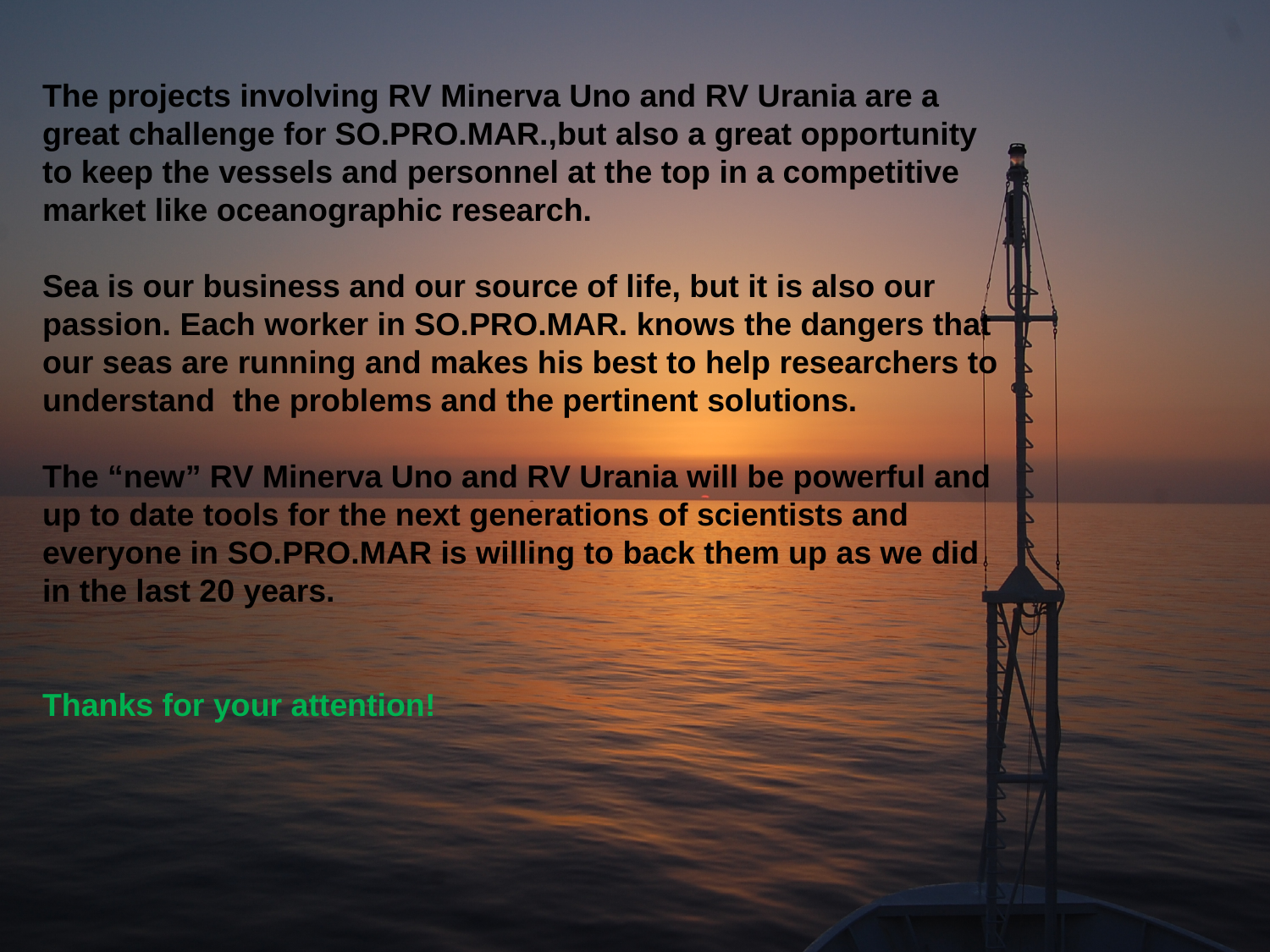

The projects involving RV Minerva Uno and RV Urania are a great challenge for SO.PRO.MAR.,but also a great opportunity to keep the vessels and personnel at the top in a competitive market like oceanographic research.

Sea is our business and our source of life, but it is also our passion. Each worker in SO.PRO.MAR. knows the dangers that our seas are running and makes his best to help researchers to understand  the problems and the pertinent solutions.

The “new” RV Minerva Uno and RV Urania will be powerful and up to date tools for the next generations of scientists and everyone in SO.PRO.MAR is willing to back them up as we did in the last 20 years.

Thanks for your attention!